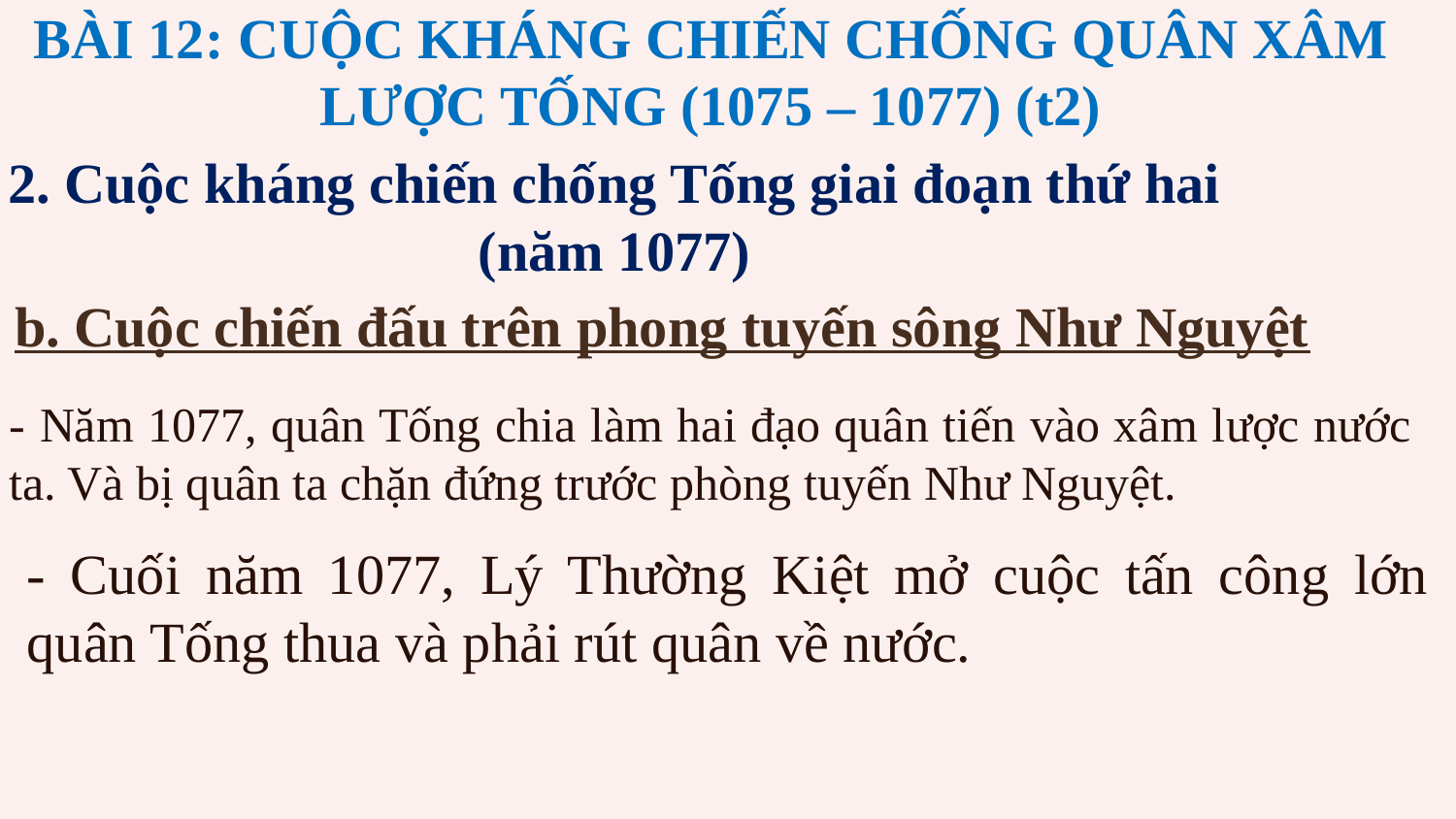

BÀI 12: CUỘC KHÁNG CHIẾN CHỐNG QUÂN XÂM LƯỢC TỐNG (1075 – 1077) (t2)
2. Cuộc kháng chiến chống Tống giai đoạn thứ hai (năm 1077)
b. Cuộc chiến đấu trên phong tuyến sông Như Nguyệt
- Năm 1077, quân Tống chia làm hai đạo quân tiến vào xâm lược nước ta. Và bị quân ta chặn đứng trước phòng tuyến Như Nguyệt.
- Cuối năm 1077, Lý Thường Kiệt mở cuộc tấn công lớn quân Tống thua và phải rút quân về nước.